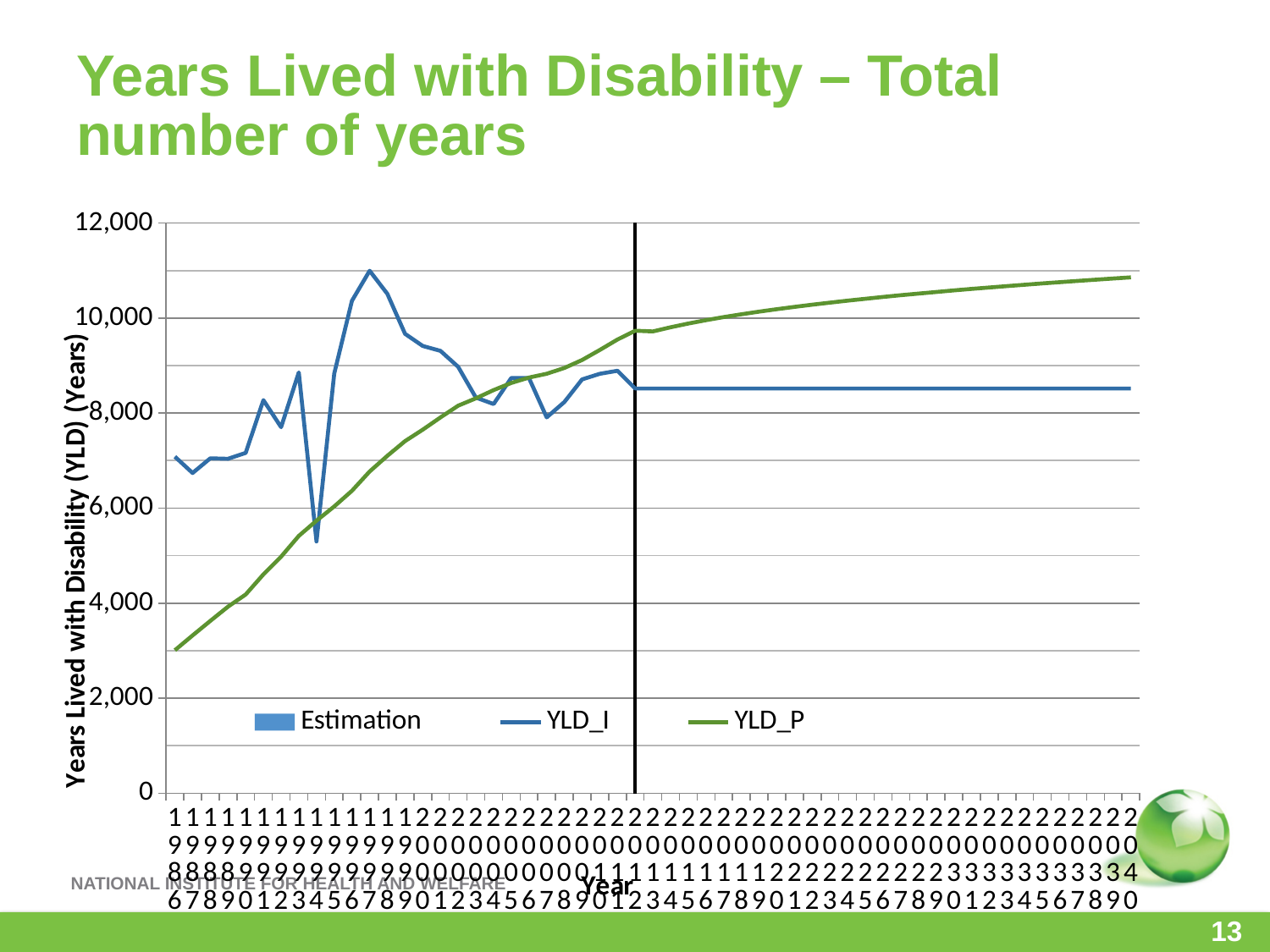

# Years Lived with Disability – Total number of years

### Chart

| Category |  |  |  |
|---|---|---|---|
| 1986 | None | 7083.0 | 3008.52 |
| 1987 | None | 6738.6 | 3319.84 |
| 1988 | None | 7048.8 | 3624.96 |
| 1989 | None | 7037.400000000001 | 3924.2000000000007 |
| 1990 | None | 7163.4 | 4182.04 |
| 1991 | None | 8272.2 | 4604.64 |
| 1992 | None | 7703.400000000001 | 4977.200000000001 |
| 1993 | None | 8856.6 | 5414.52 |
| 1994 | None | 5297.400000000001 | 5735.16 |
| 1995 | None | 8833.2 | 6034.72 |
| 1996 | None | 10363.8 | 6364.2 |
| 1997 | None | 10996.8 | 6769.5599999999995 |
| 1998 | None | 10510.800000000001 | 7100.120000000001 |
| 1999 | None | 9667.8 | 7410.68 |
| 2000 | None | 9412.8 | 7650.719999999999 |
| 2001 | None | 9310.2 | 7908.280000000002 |
| 2002 | None | 8974.199999999999 | 8156.04 |
| 2003 | None | 8326.8 | 8310.28 |
| 2004 | None | 8190.599999999999 | 8484.68 |
| 2005 | None | 8740.2 | 8634.160000000002 |
| 2006 | None | 8736.6 | 8747.720000000001 |
| 2007 | None | 7909.800000000001 | 8826.960000000001 |
| 2008 | None | 8232.6 | 8949.04 |
| 2009 | None | 8709.0 | 9117.0 |
| 2010 | None | 8826.6 | 9328.720000000001 |
| 2011 | None | 8890.800000000001 | 9548.64 |
| 2012 | 12000.0 | 8517.6 | 9733.640000000001 |
| 2013 | None | 8517.6 | 9719.185036626166 |
| 2014 | None | 8517.6 | 9806.658163508755 |
| 2015 | None | 8517.6 | 9884.671686107095 |
| 2016 | None | 8517.6 | 9955.256626122564 |
| 2017 | None | 8517.6 | 10019.838000735675 |
| 2018 | None | 8517.6 | 10079.456640530801 |
| 2019 | None | 8517.6 | 10134.89742474416 |
| 2020 | None | 8517.6 | 10186.767803426912 |
| 2021 | None | 8517.6 | 10235.5481598953 |
| 2022 | None | 8517.6 | 10281.625370097914 |
| 2023 | None | 8517.6 | 10325.315893749083 |
| 2024 | None | 8517.6 | 10366.882102464922 |
| 2025 | None | 8517.6 | 10406.544100795476 |
| 2026 | None | 8517.6 | 10444.488461720666 |
| 2027 | None | 8517.6 | 10480.87479958145 |
| 2028 | None | 8517.6 | 10515.840795593023 |
| 2029 | None | 8517.6 | 10549.506095525858 |
| 2030 | None | 8517.6 | 10581.975371710998 |
| 2031 | None | 8517.6 | 10613.340756591893 |
| 2032 | None | 8517.6 | 10643.683797272992 |
| 2033 | None | 8517.6 | 10673.0770404904 |
| 2034 | None | 8517.6 | 10701.585329234844 |
| 2035 | None | 8517.6 | 10729.26687209078 |
| 2036 | None | 8517.6 | 10756.174131729522 |
| 2037 | None | 8517.6 | 10782.35456824974 |
| 2038 | None | 8517.6 | 10807.851265071984 |
| 2039 | None | 8517.6 | 10832.703459091308 |
| 2040 | None | 8517.6 | 10856.94699223553 |
13